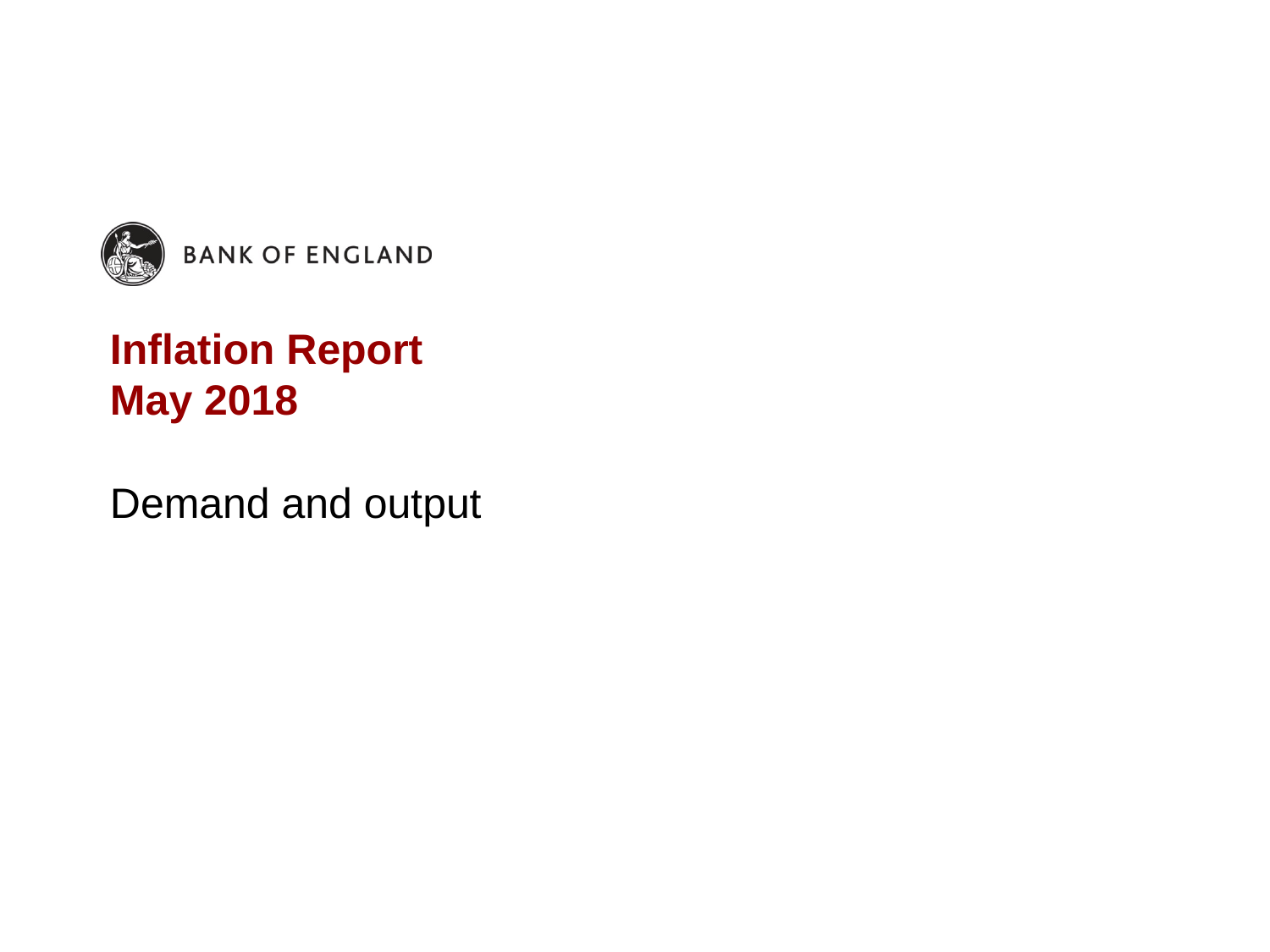

# Inflation Report May 2018
Demand and output